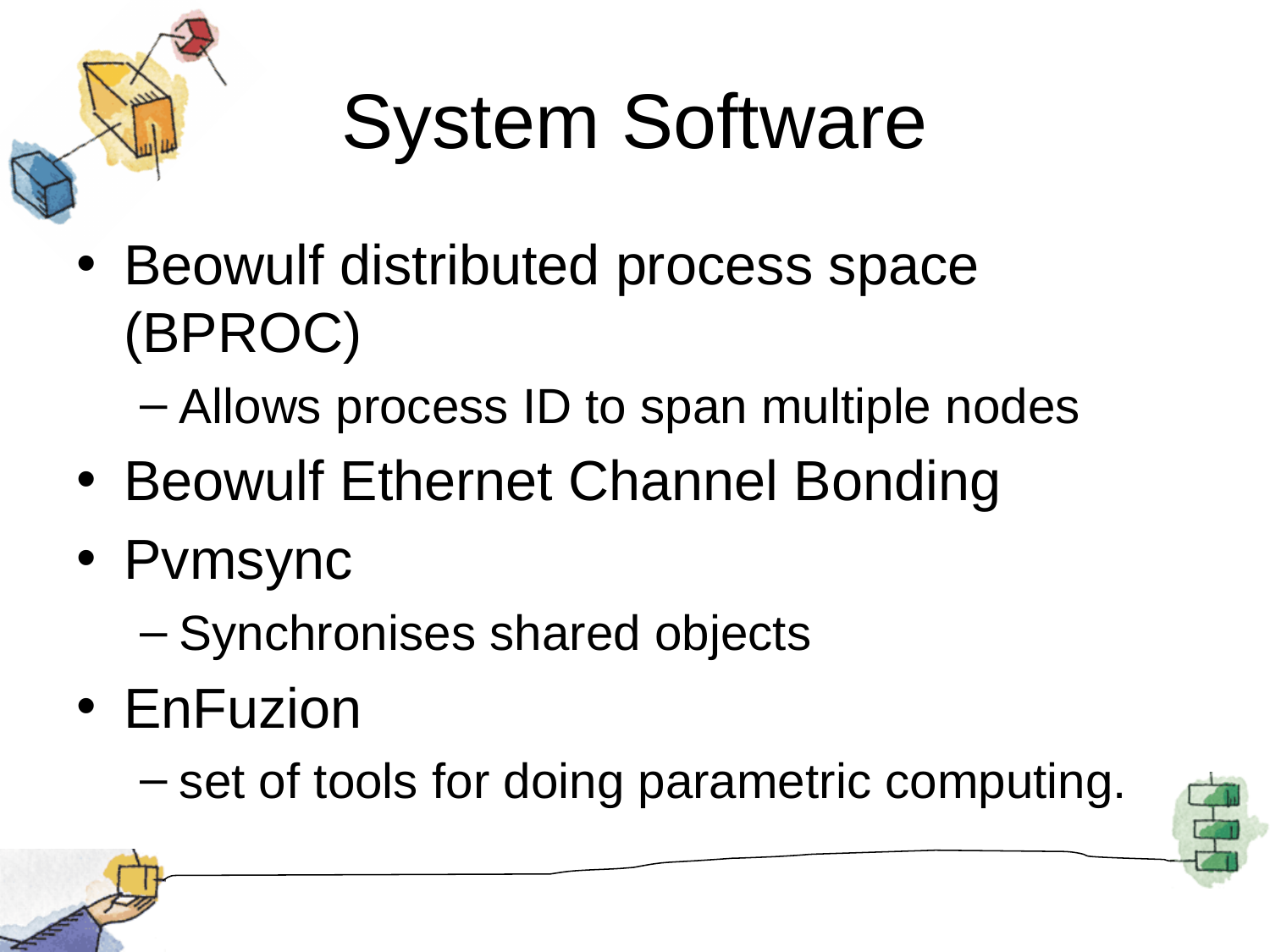

# System Software
Beowulf distributed process space (BPROC)
Allows process ID to span multiple nodes
Beowulf Ethernet Channel Bonding
Pvmsync
Synchronises shared objects
EnFuzion
set of tools for doing parametric computing.